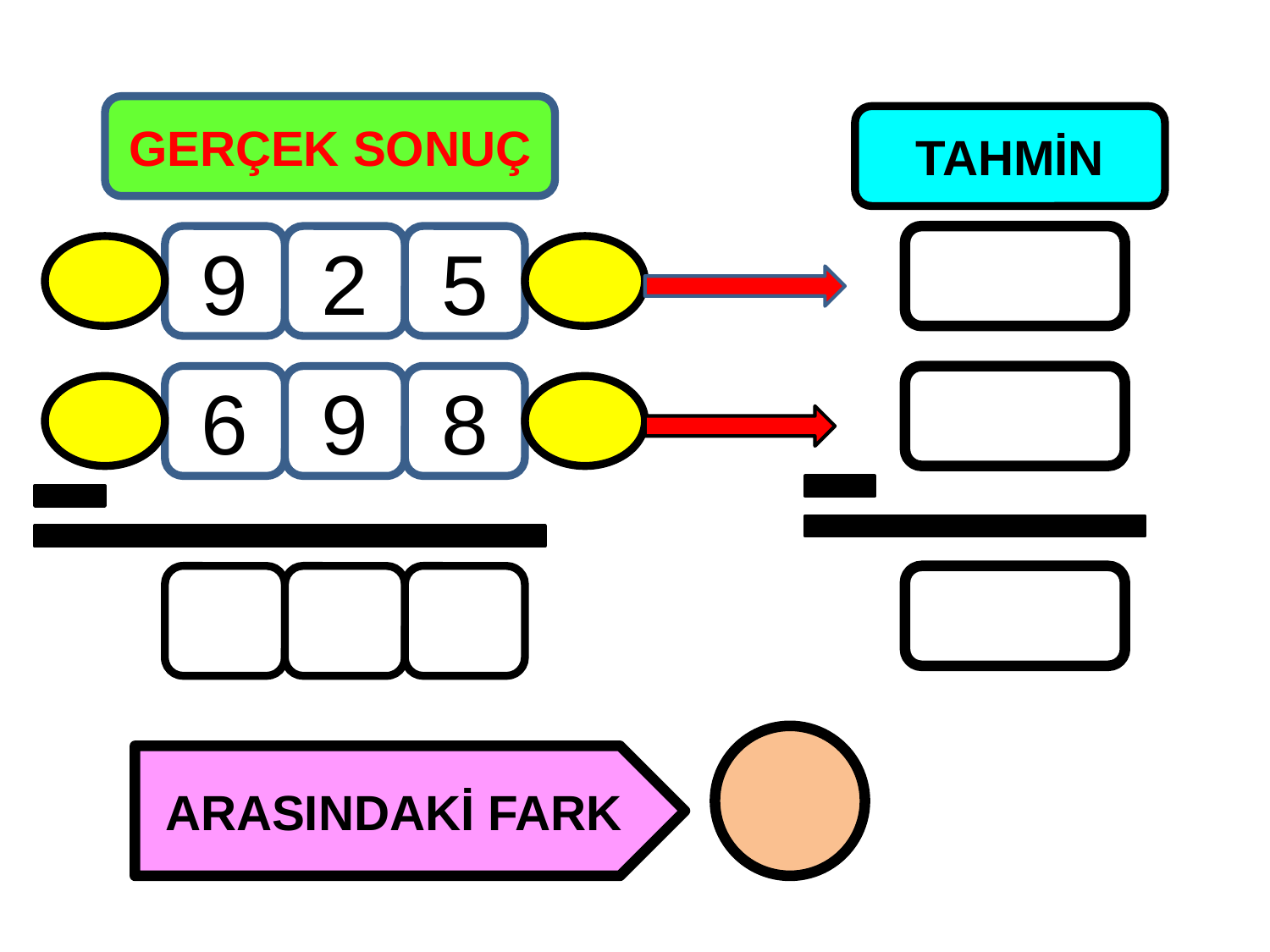

GERÇEK SONUÇ
TAHMİN
9
2
5

6
9
8

ARASINDAKİ FARK